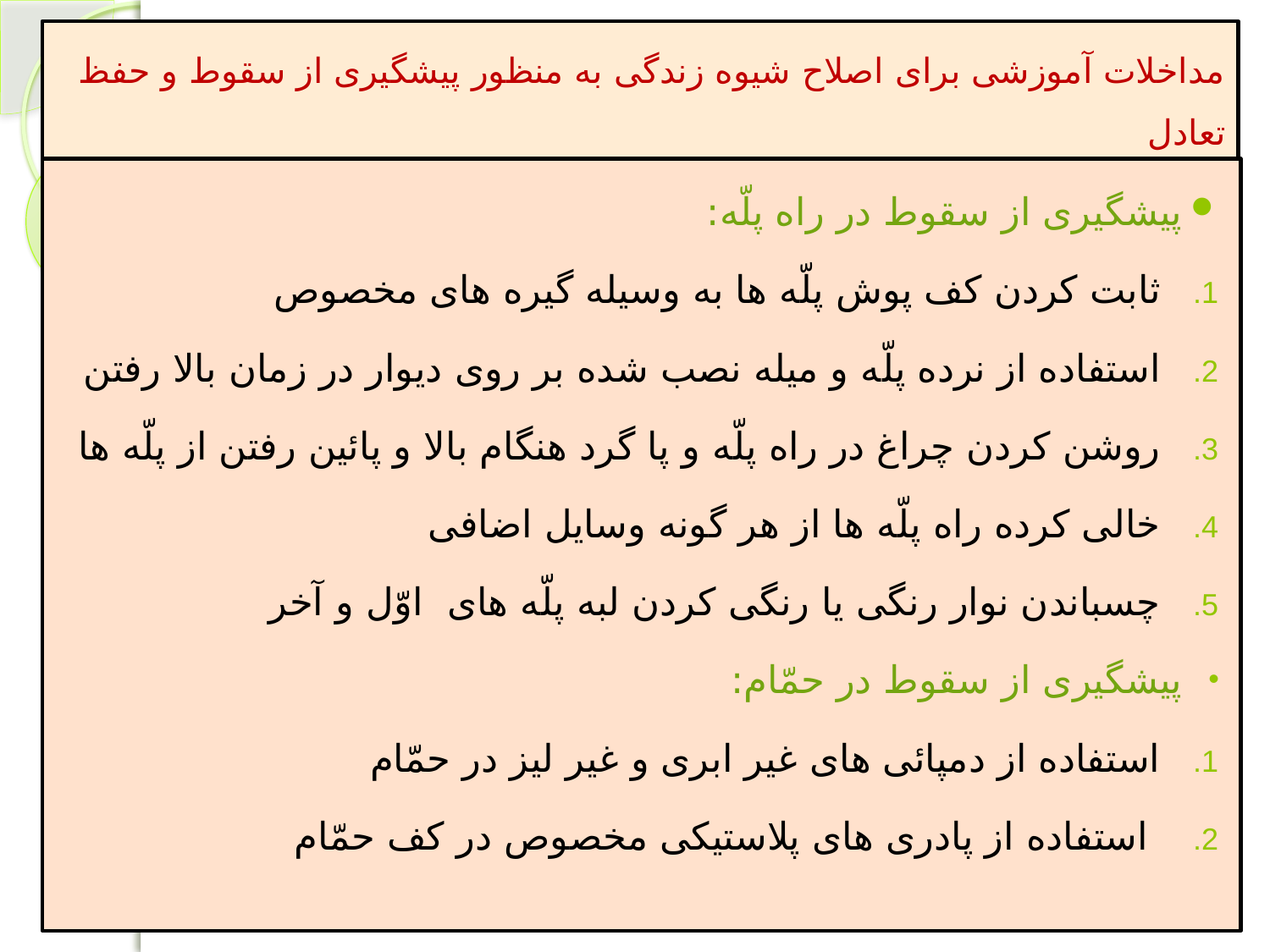

# مداخلات آموزشی برای اصلاح شیوه زندگی به منظور پیشگیری از سقوط و حفظ تعادل
پیشگیری از سقوط در راه پلّه:
ثابت کردن کف پوش پلّه ها به وسیله گیره های مخصوص
استفاده از نرده پلّه و میله نصب شده بر روی دیوار در زمان بالا رفتن
روشن کردن چراغ در راه پلّه و پا گرد هنگام بالا و پائین رفتن از پلّه ها
خالی کرده راه پلّه ها از هر گونه وسایل اضافی
چسباندن نوار رنگی یا رنگی کردن لبه پلّه های  اوّل و آخر
پیشگیری از سقوط در حمّام:
استفاده از دمپائی های غیر ابری و غیر لیز در حمّام
 استفاده از پادری های پلاستیکی مخصوص در کف حمّام